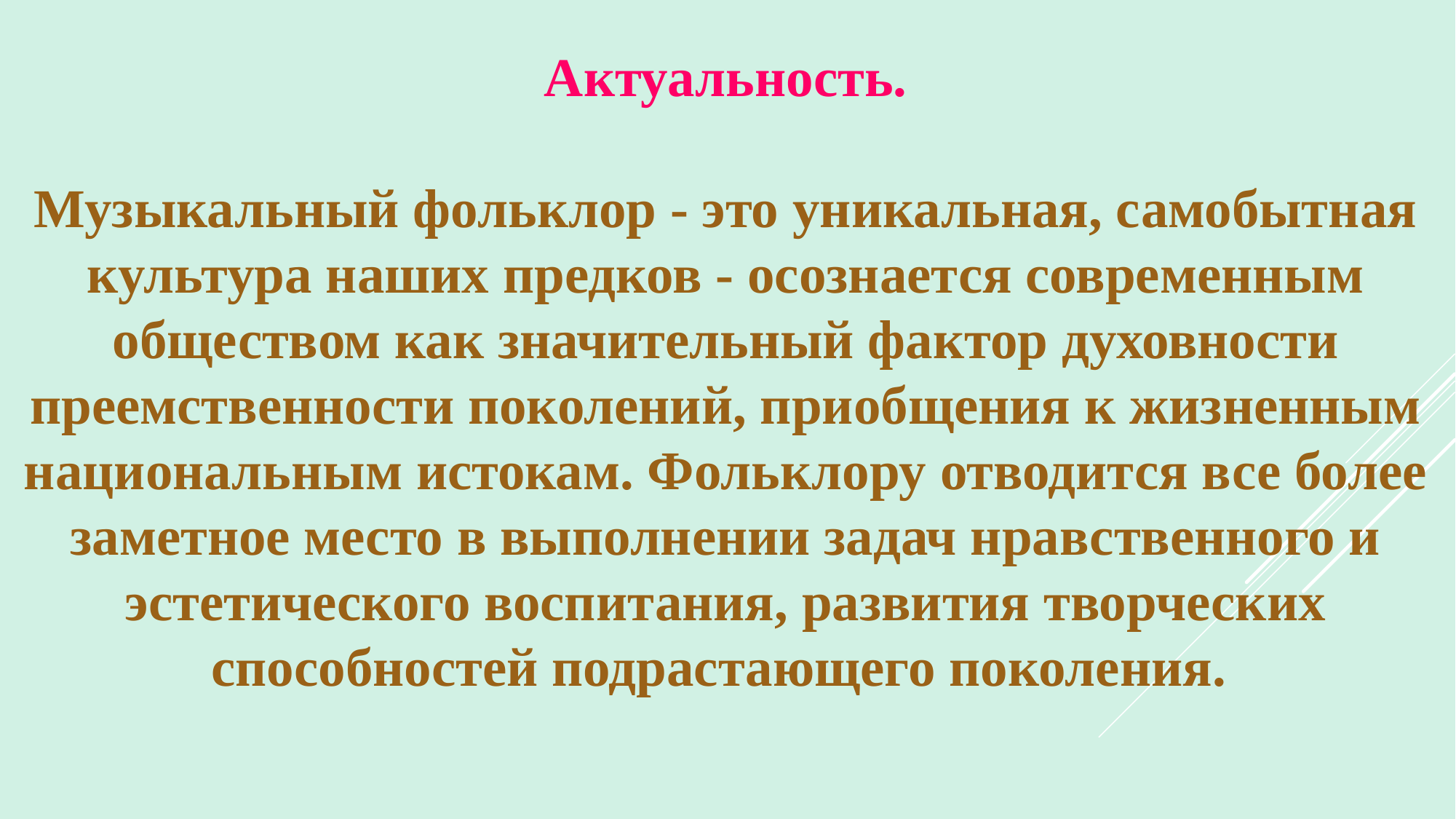

Актуальность.

Музыкальный фольклор - это уникальная, самобытная культура наших предков - осознается современным обществом как значительный фактор духовности преемственности поколений, приобщения к жизненным национальным истокам. Фольклору отводится все более заметное место в выполнении задач нравственного и эстетического воспитания, развития творческих способностей подрастающего поколения.